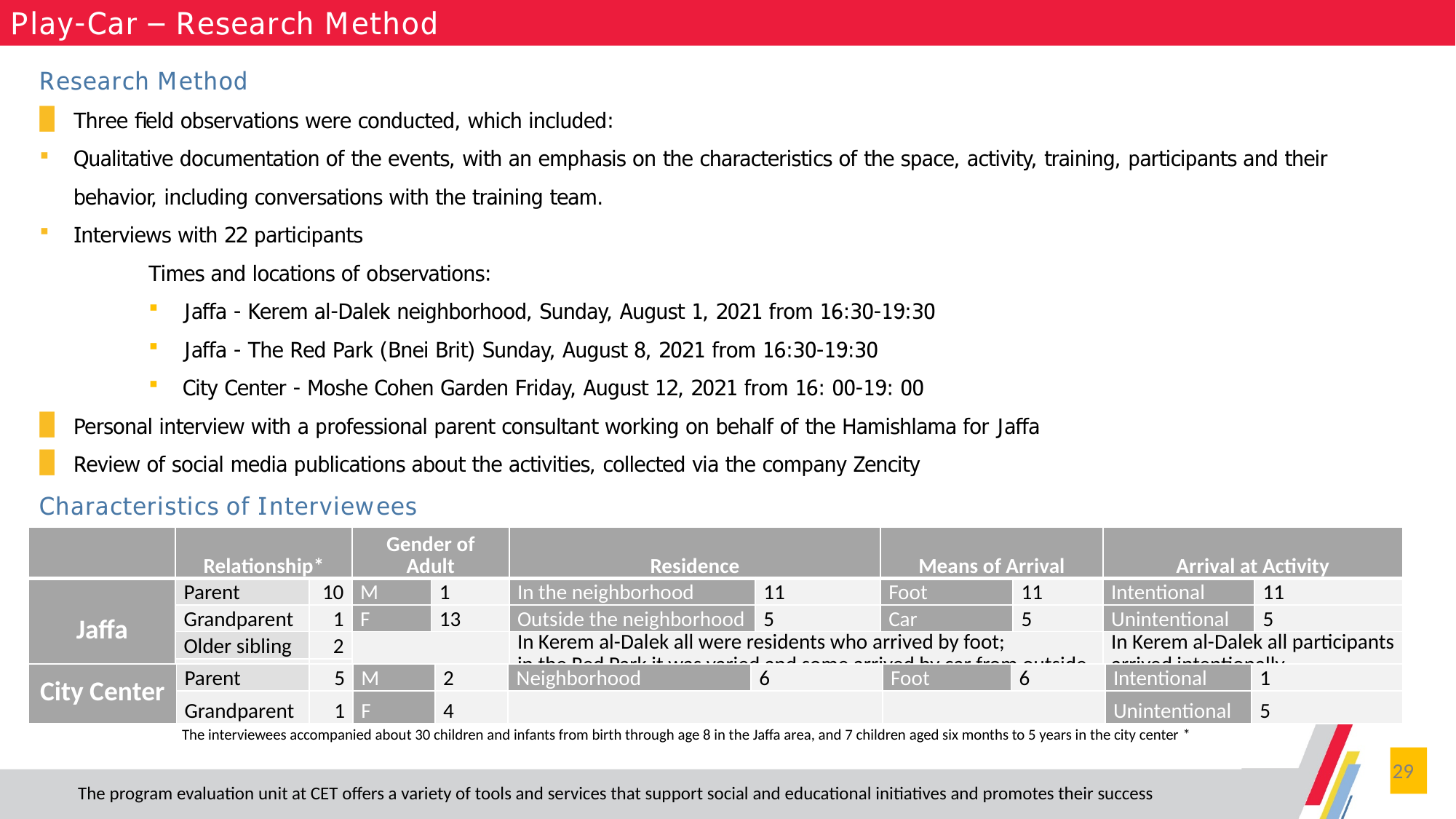

Play-Car – Research Method
Research Method
Three field observations were conducted, which included:
Qualitative documentation of the events, with an emphasis on the characteristics of the space, activity, training, participants and their behavior, including conversations with the training team.
Interviews with 22 participants
	Times and locations of observations:
Jaffa - Kerem al-Dalek neighborhood, Sunday, August 1, 2021 from 16:30-19:30
Jaffa - The Red Park (Bnei Brit) Sunday, August 8, 2021 from 16:30-19:30
City Center - Moshe Cohen Garden Friday, August 12, 2021 from 16: 00-19: 00
Personal interview with a professional parent consultant working on behalf of the Hamishlama for Jaffa
Review of social media publications about the activities, collected via the company Zencity
Characteristics of Interviewees
|  | Relationship\* |  | Gender of Adult |  | Residence |  | Means of Arrival |  | Arrival at Activity |  |
| --- | --- | --- | --- | --- | --- | --- | --- | --- | --- | --- |
| Jaffa | Parent | 10 | M | 1 | In the neighborhood | 11 | Foot | 11 | Intentional | 11 |
|  | Grandparent | 1 | F | 13 | Outside the neighborhood | 5 | Car | 5 | Unintentional | 5 |
|  | Older sibling | 2 |  |  | In Kerem al-Dalek all were residents who arrived by foot; in the Red Park it was varied and some arrived by car from outside. |  |  |  | In Kerem al-Dalek all participants arrived intentionally |  |
|  | Children | 4 |  |  |  |  |  |  |  |  |
| City Center | Parent | 5 | M | 2 | Neighborhood | 6 | Foot | 6 | Intentional | 1 |
| --- | --- | --- | --- | --- | --- | --- | --- | --- | --- | --- |
|  | Grandparent | 1 | F | 4 |  |  |  |  | Unintentional | 5 |
* The interviewees accompanied about 30 children and infants from birth through age 8 in the Jaffa area, and 7 children aged six months to 5 years in the city center
29